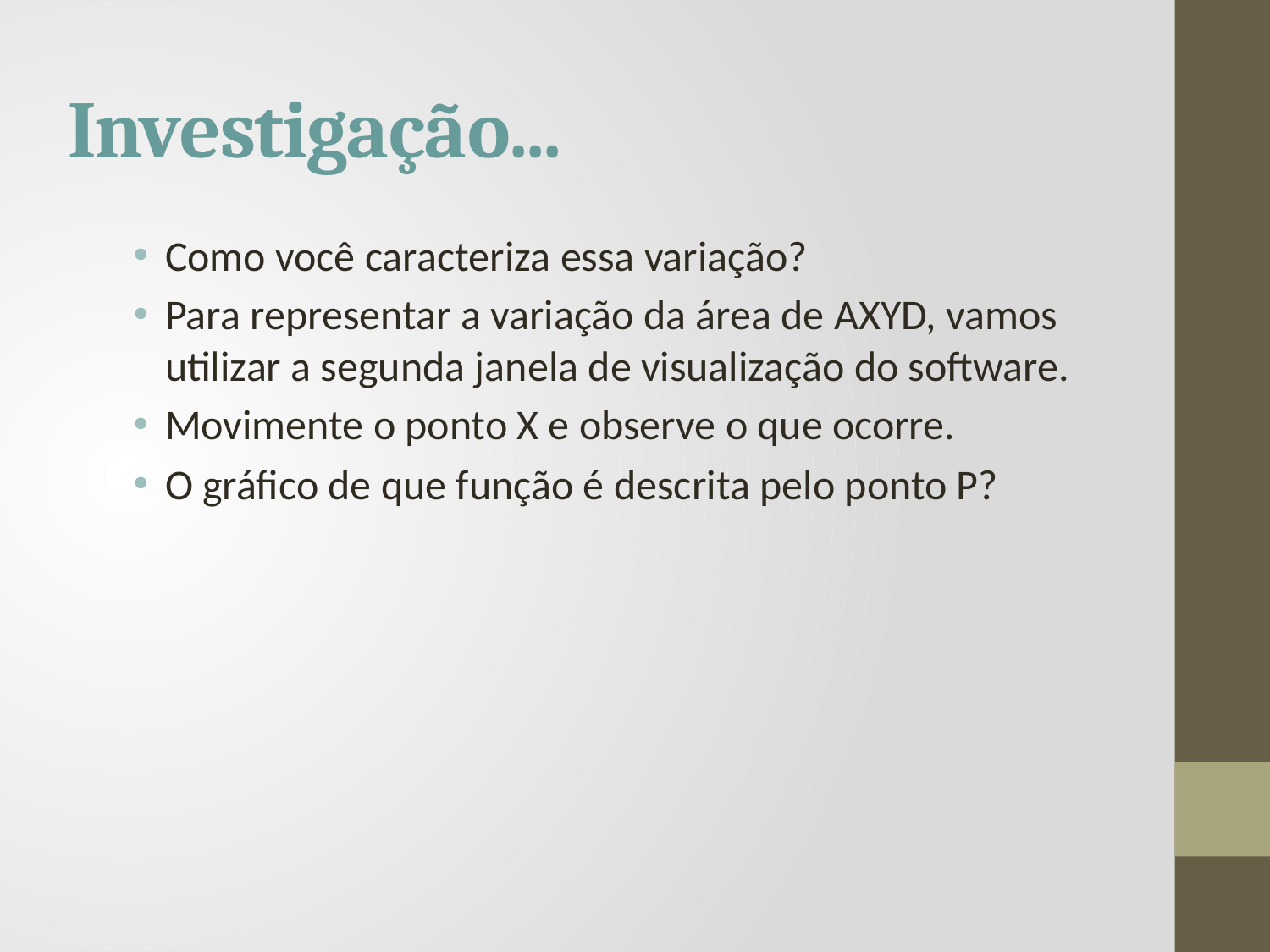

# Investigação...
Como você caracteriza essa variação?
Para representar a variação da área de AXYD, vamos utilizar a segunda janela de visualização do software.
Movimente o ponto X e observe o que ocorre.
O gráfico de que função é descrita pelo ponto P?